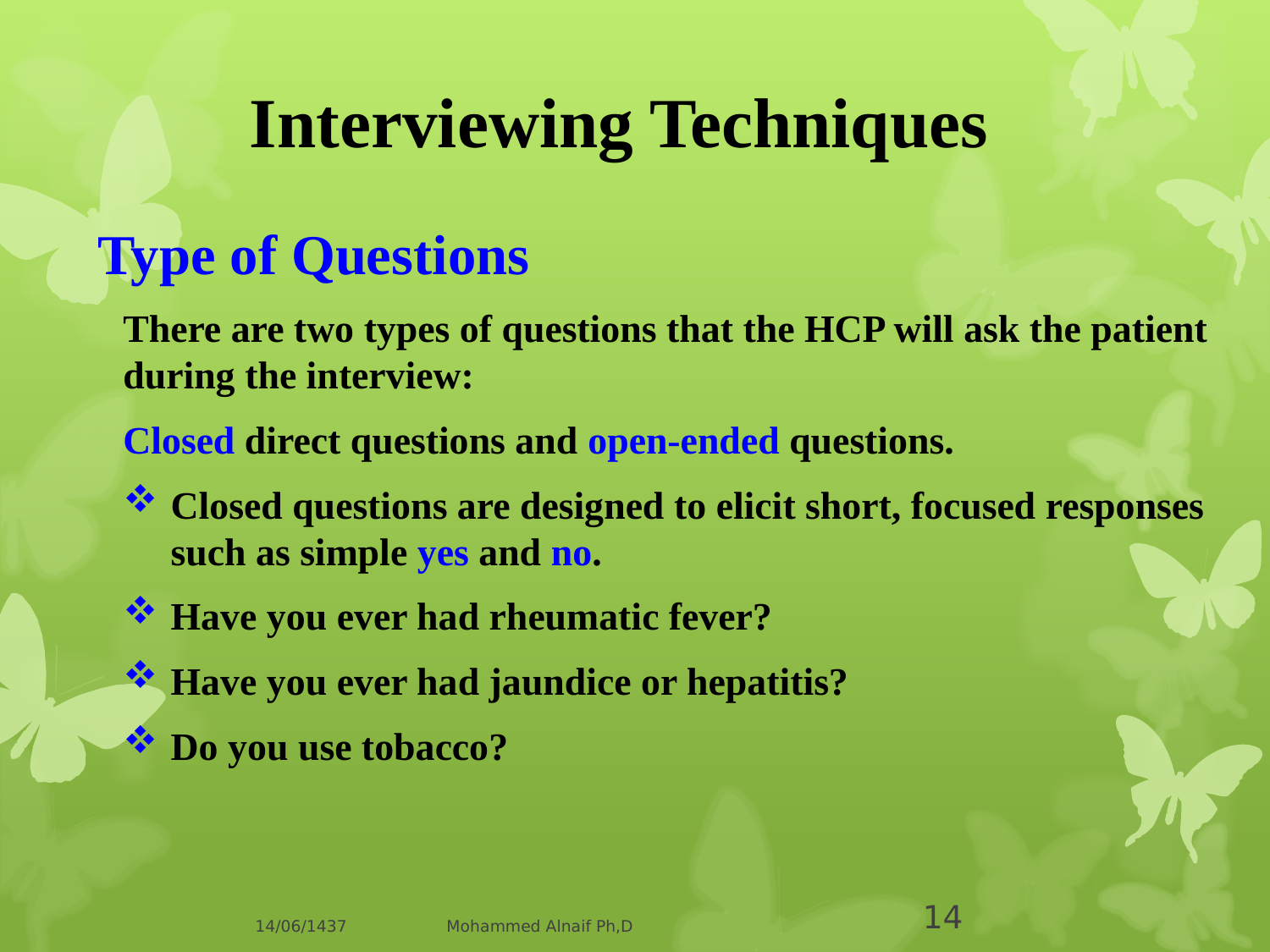

# Interviewing Techniques
Type of Questions
There are two types of questions that the HCP will ask the patient during the interview:
Closed direct questions and open-ended questions.
Closed questions are designed to elicit short, focused responses such as simple yes and no.
Have you ever had rheumatic fever?
Have you ever had jaundice or hepatitis?
Do you use tobacco?
14/06/1437
Mohammed Alnaif Ph,D
14